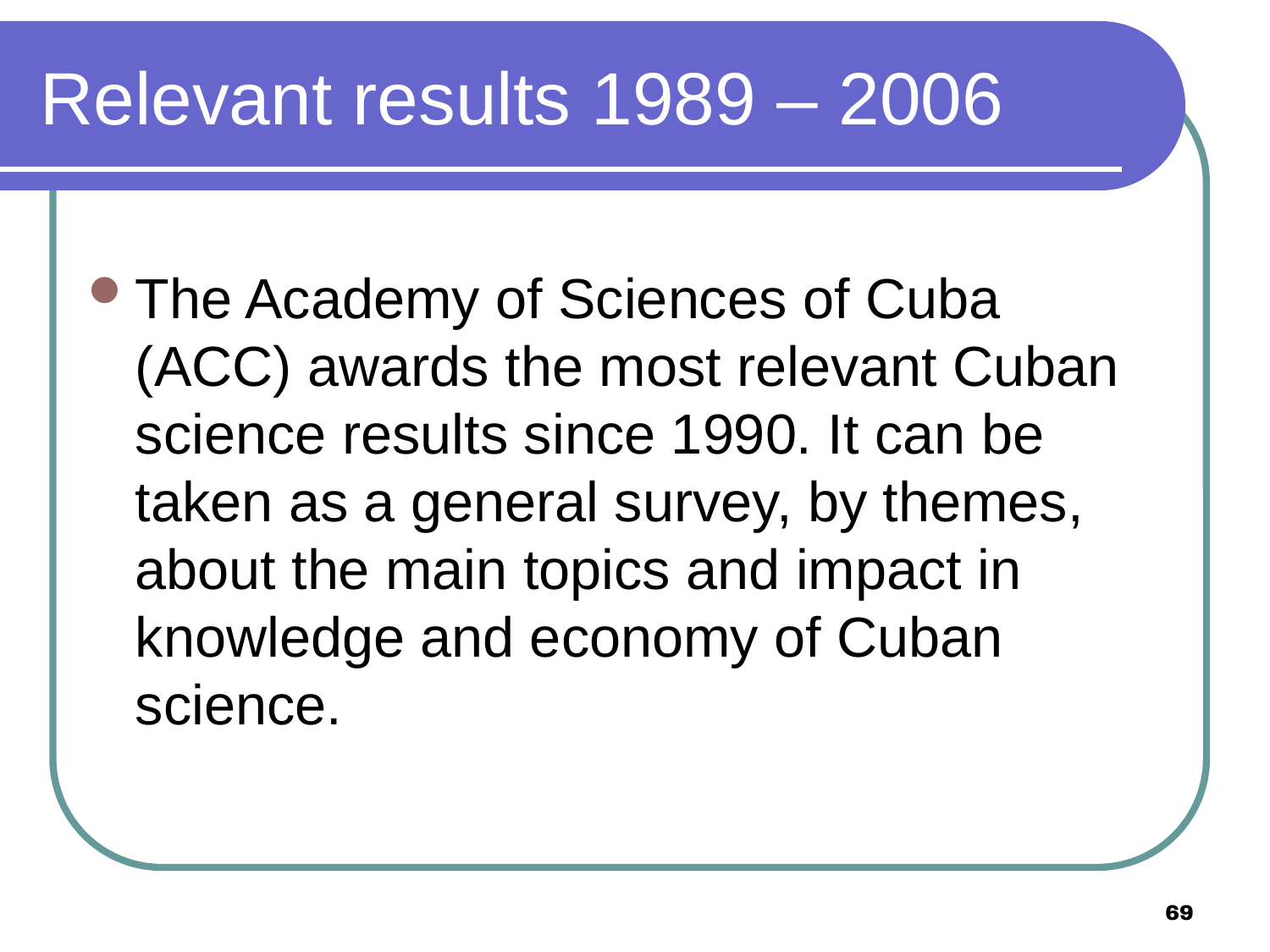

# Relevant results 1989 – 2006
The Academy of Sciences of Cuba (ACC) awards the most relevant Cuban science results since 1990. It can be taken as a general survey, by themes, about the main topics and impact in knowledge and economy of Cuban science.
69